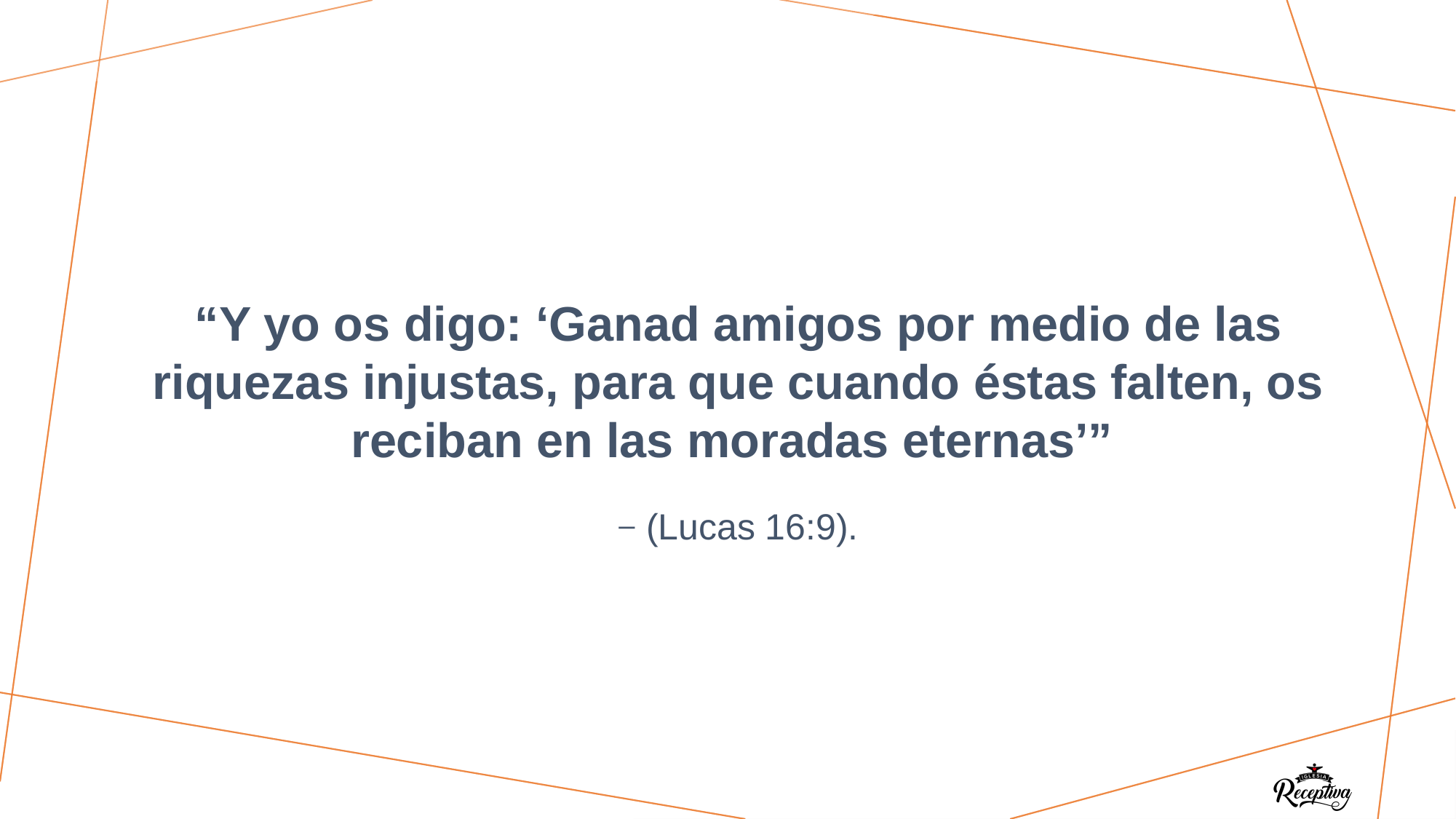

“Y yo os digo: ‘Ganad amigos por medio de las riquezas injustas, para que cuando éstas falten, os reciban en las moradas eternas’”
(Lucas 16:9).